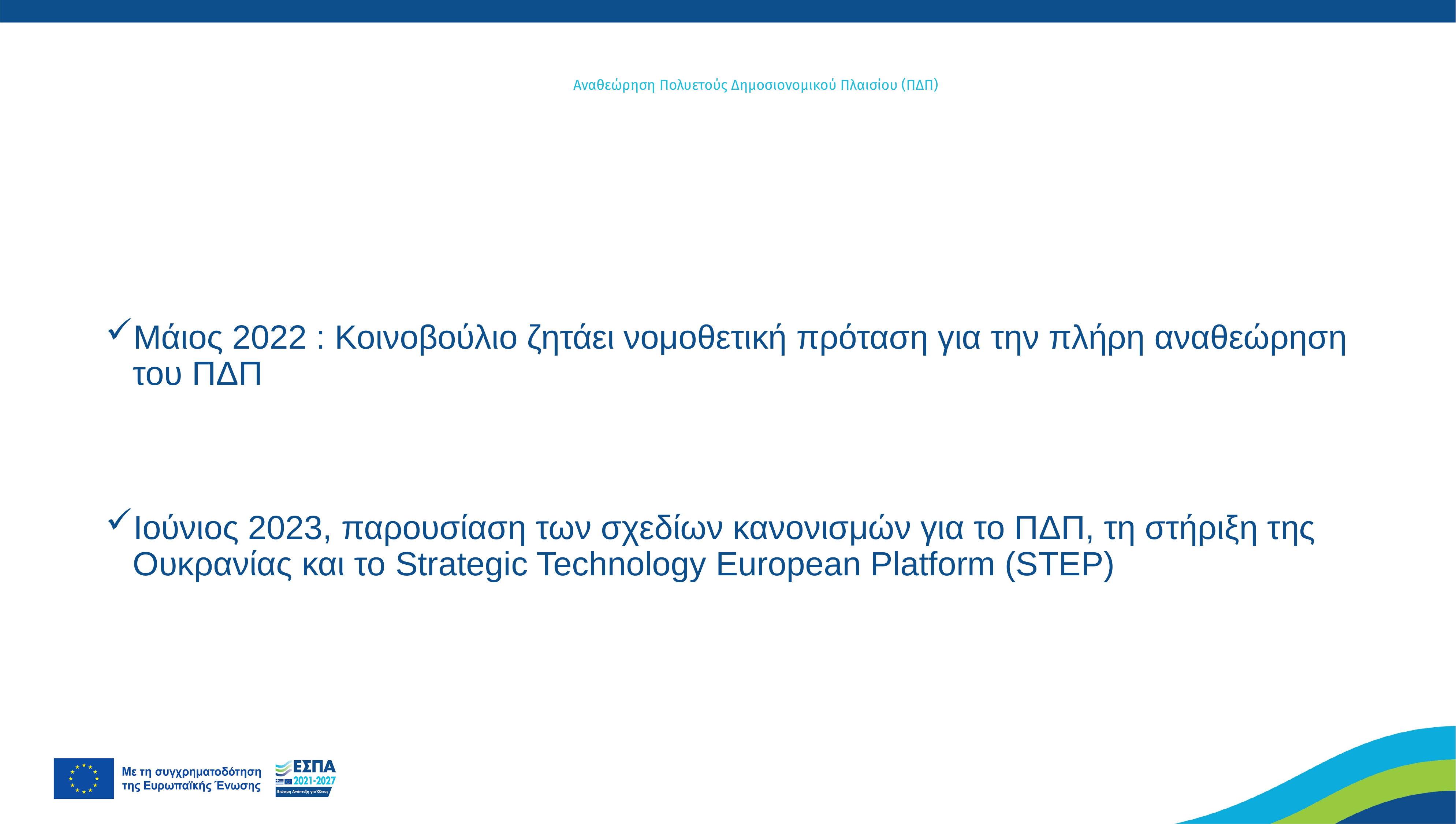

# Αναθεώρηση Πολυετούς Δημοσιονομικού Πλαισίου (ΠΔΠ)

Μάιος 2022 : Κοινοβούλιο ζητάει νομοθετική πρόταση για την πλήρη αναθεώρηση του ΠΔΠ

Ιούνιος 2023, παρουσίαση των σχεδίων κανονισμών για το ΠΔΠ, τη στήριξη της Ουκρανίας και το Strategic Technology European Platform (STEP)